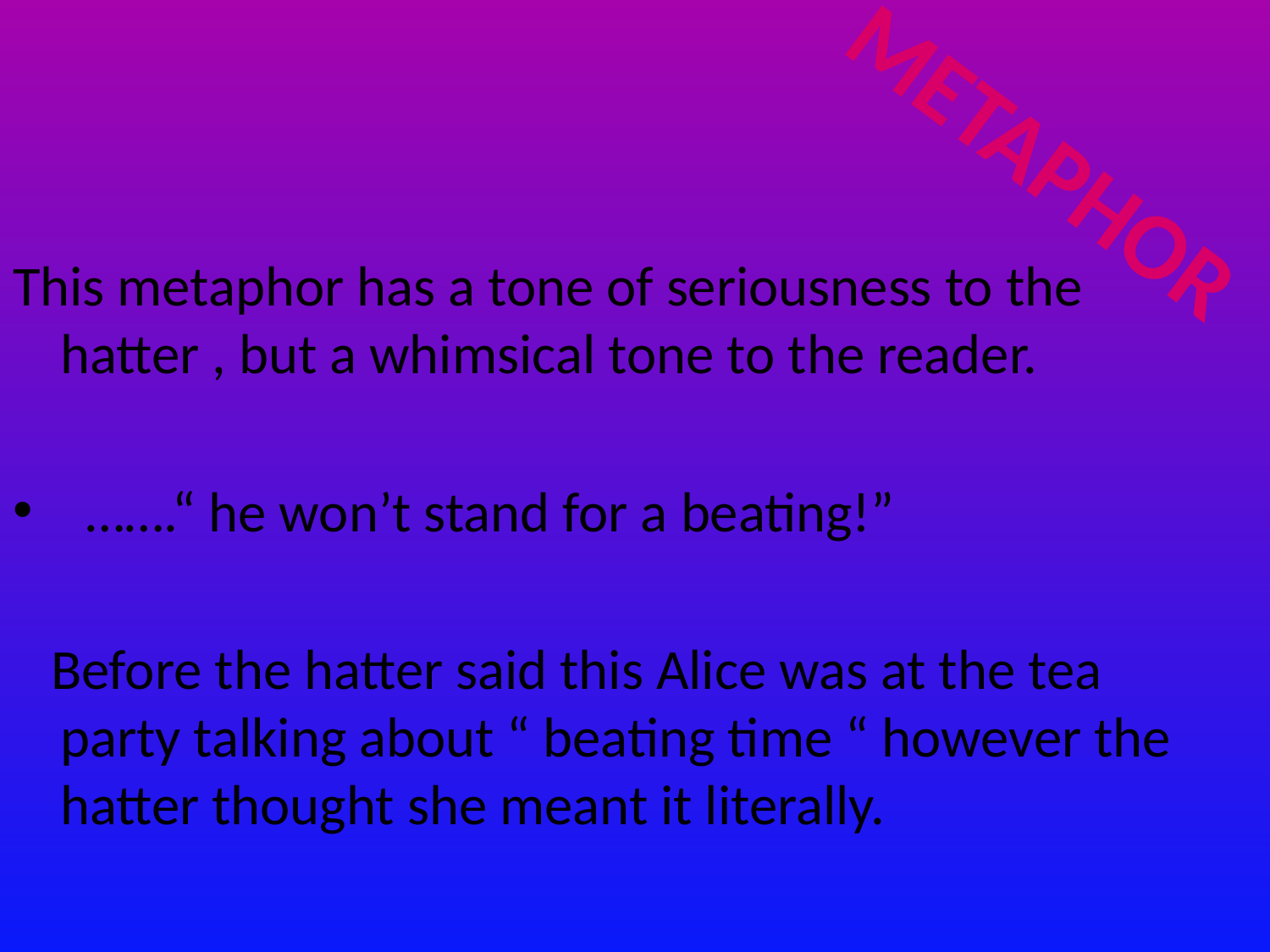

#
Metaphor
This metaphor has a tone of seriousness to the hatter , but a whimsical tone to the reader.

  …….“ he won’t stand for a beating!”

   Before the hatter said this Alice was at the tea party talking about “ beating time “ however the hatter thought she meant it literally.